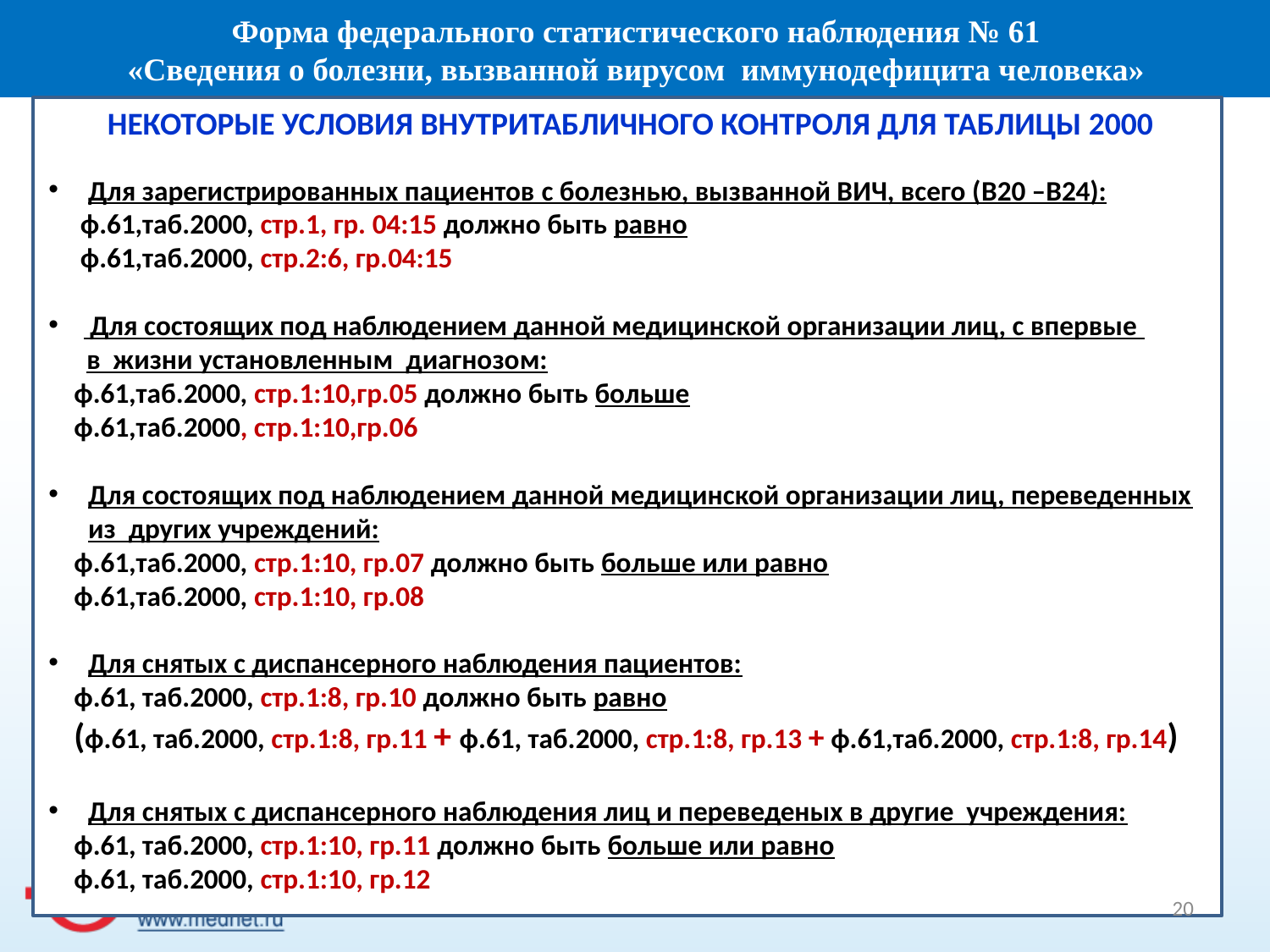

Форма федерального статистического наблюдения № 61
 «Сведения о болезни, вызванной вирусом  иммунодефицита человека»

НЕКОТОРЫЕ УСЛОВИЯ ВНУТРИТАБЛИЧНОГО КОНТРОЛЯ ДЛЯ ТАБЛИЦЫ 2000
Для зарегистрированных пациентов с болезнью, вызванной ВИЧ, всего (В20 –В24):
     ф.61,таб.2000, стр.1, гр. 04:15 должно быть равно
     ф.61,таб.2000, стр.2:6, гр.04:15

     Для состоящих под наблюдением данной медицинской организации лиц, с впервые
      в  жизни установленным  диагнозом:
    ф.61,таб.2000, стр.1:10,гр.05 должно быть больше
    ф.61,таб.2000, стр.1:10,гр.06

Для состоящих под наблюдением данной медицинской организации лиц, переведенных из  других учреждений:
    ф.61,таб.2000, стр.1:10, гр.07 должно быть больше или равно
    ф.61,таб.2000, стр.1:10, гр.08

Для снятых с диспансерного наблюдения пациентов:
    ф.61, таб.2000, стр.1:8, гр.10 должно быть равно
    (ф.61, таб.2000, стр.1:8, гр.11 + ф.61, таб.2000, стр.1:8, гр.13 + ф.61,таб.2000, стр.1:8, гр.14)

Для снятых с диспансерного наблюдения лиц и переведеных в другие  учреждения:
    ф.61, таб.2000, стр.1:10, гр.11 должно быть больше или равно
    ф.61, таб.2000, стр.1:10, гр.12

20